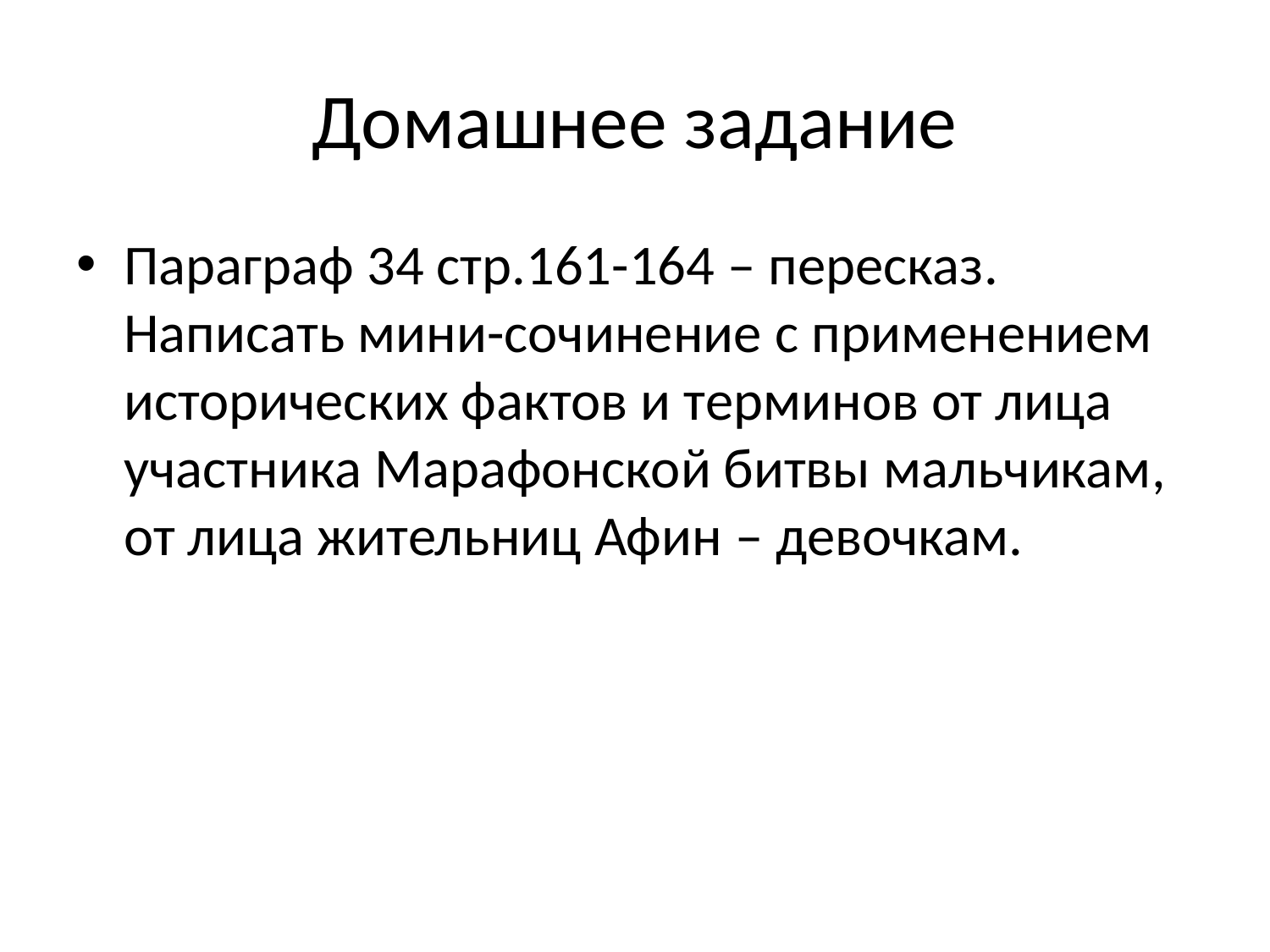

# Домашнее задание
Параграф 34 стр.161-164 – пересказ. Написать мини-сочинение с применением исторических фактов и терминов от лица участника Марафонской битвы мальчикам, от лица жительниц Афин – девочкам.